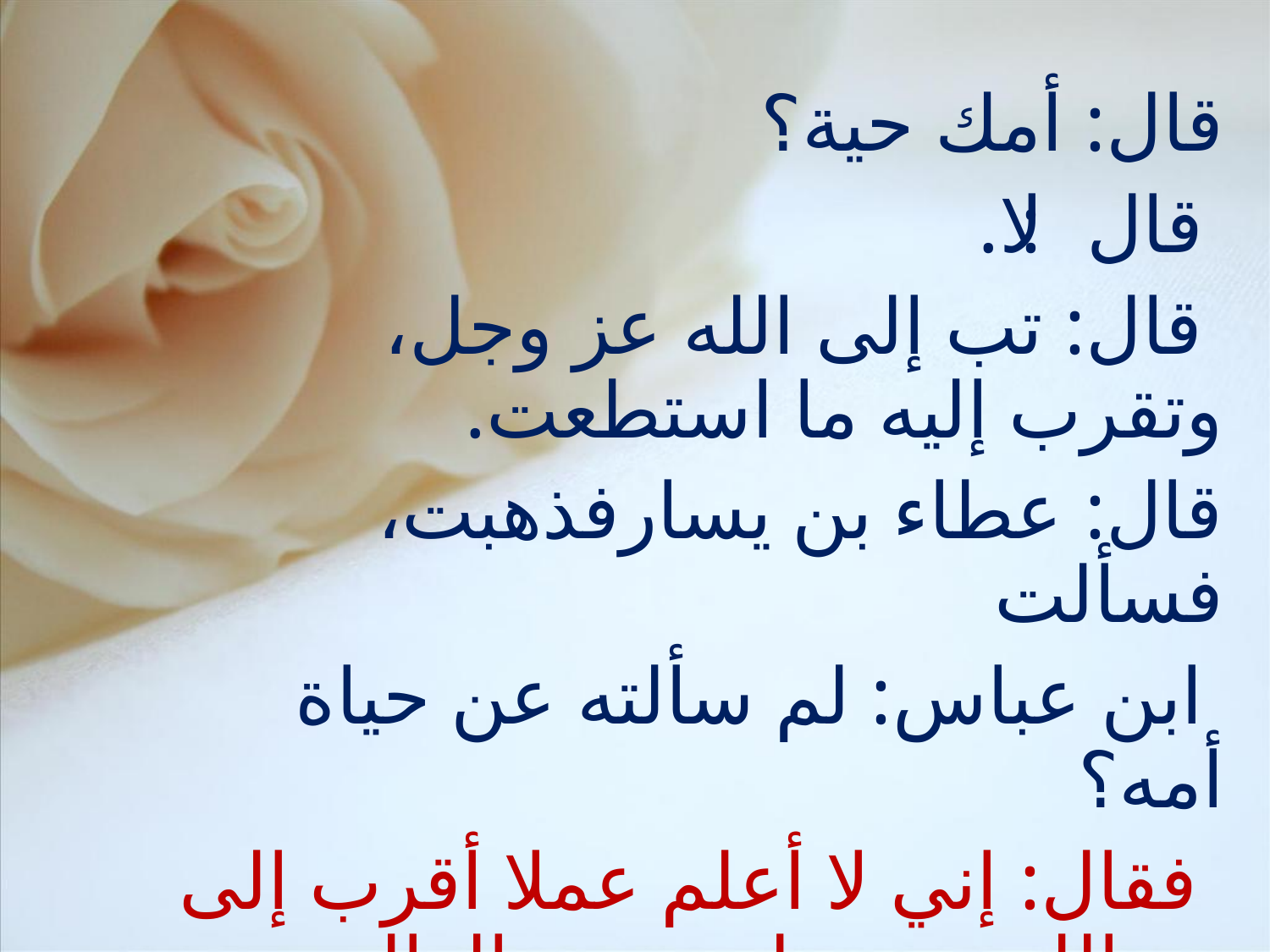

قال: أمك حية؟
 قال: لا.
 قال: تب إلى الله عز وجل، وتقرب إليه ما استطعت.
قال: عطاء بن يسارفذهبت، فسألت
 ابن عباس: لم سألته عن حياة أمه؟
فقال: إني لا أعلم عملا أقرب إلى الله عز وجل من بر الوالدة .